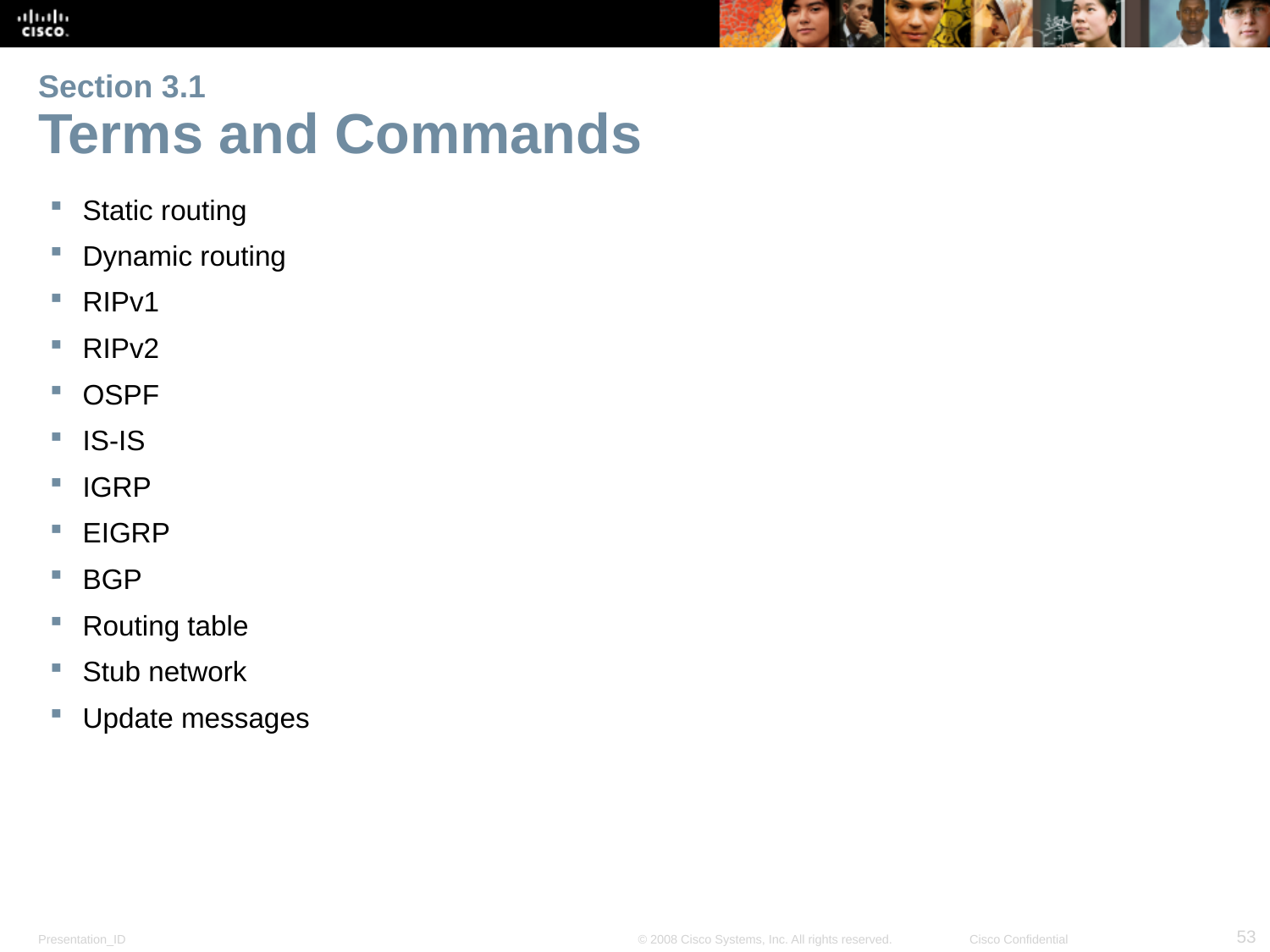

# Section 3.1 Terms and Commands
Static routing
Dynamic routing
RIPv1
RIPv2
OSPF
IS-IS
IGRP
EIGRP
BGP
Routing table
Stub network
Update messages